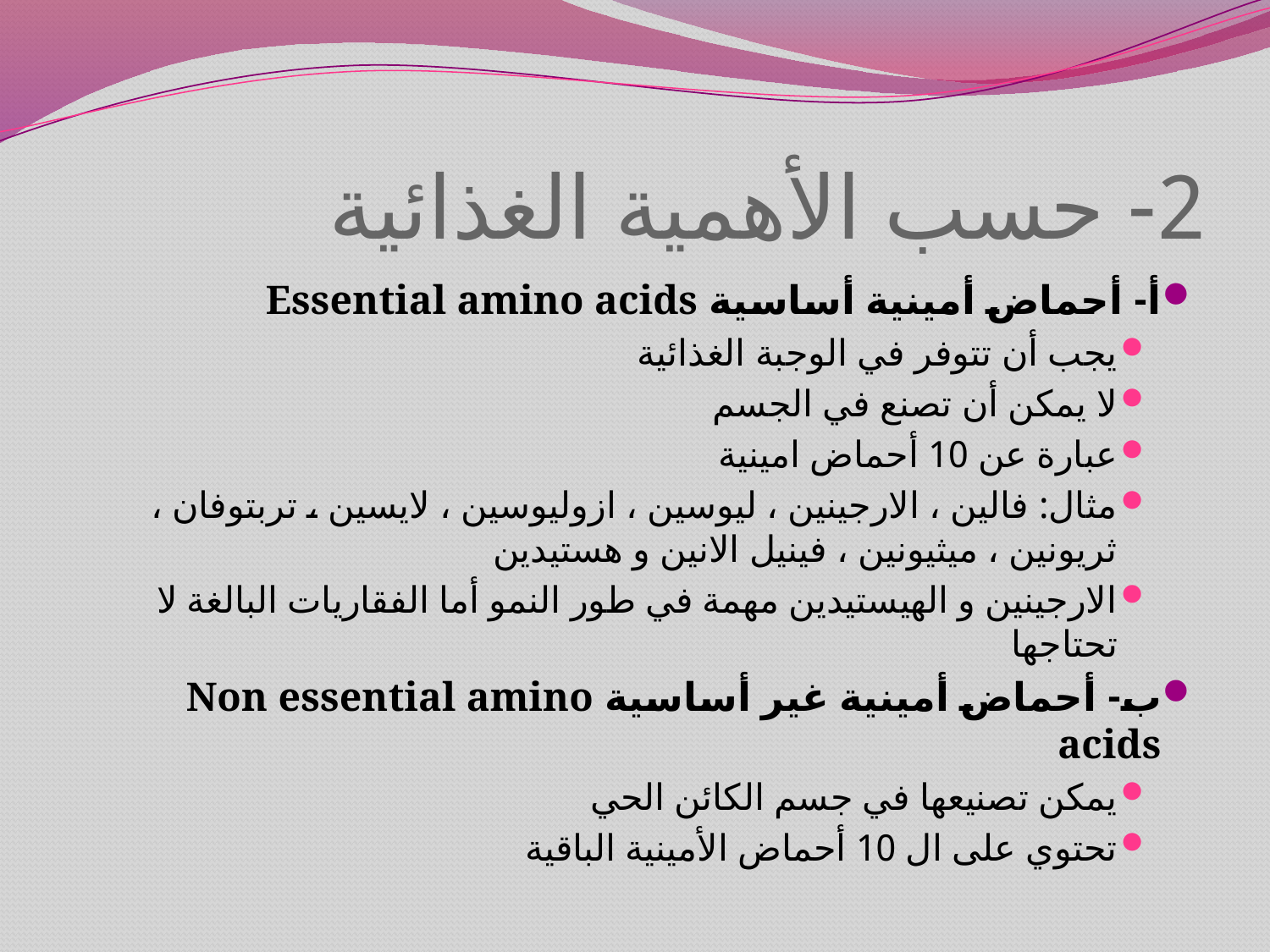

# 2- حسب الأهمية الغذائية
أ- أحماض أمينية أساسية Essential amino acids
يجب أن تتوفر في الوجبة الغذائية
لا يمكن أن تصنع في الجسم
عبارة عن 10 أحماض امينية
مثال: فالين ، الارجينين ، ليوسين ، ازوليوسين ، لايسين ، تربتوفان ، ثريونين ، ميثيونين ، فينيل الانين و هستيدين
الارجينين و الهيستيدين مهمة في طور النمو أما الفقاريات البالغة لا تحتاجها
ب- أحماض أمينية غير أساسية Non essential amino acids
يمكن تصنيعها في جسم الكائن الحي
تحتوي على ال 10 أحماض الأمينية الباقية